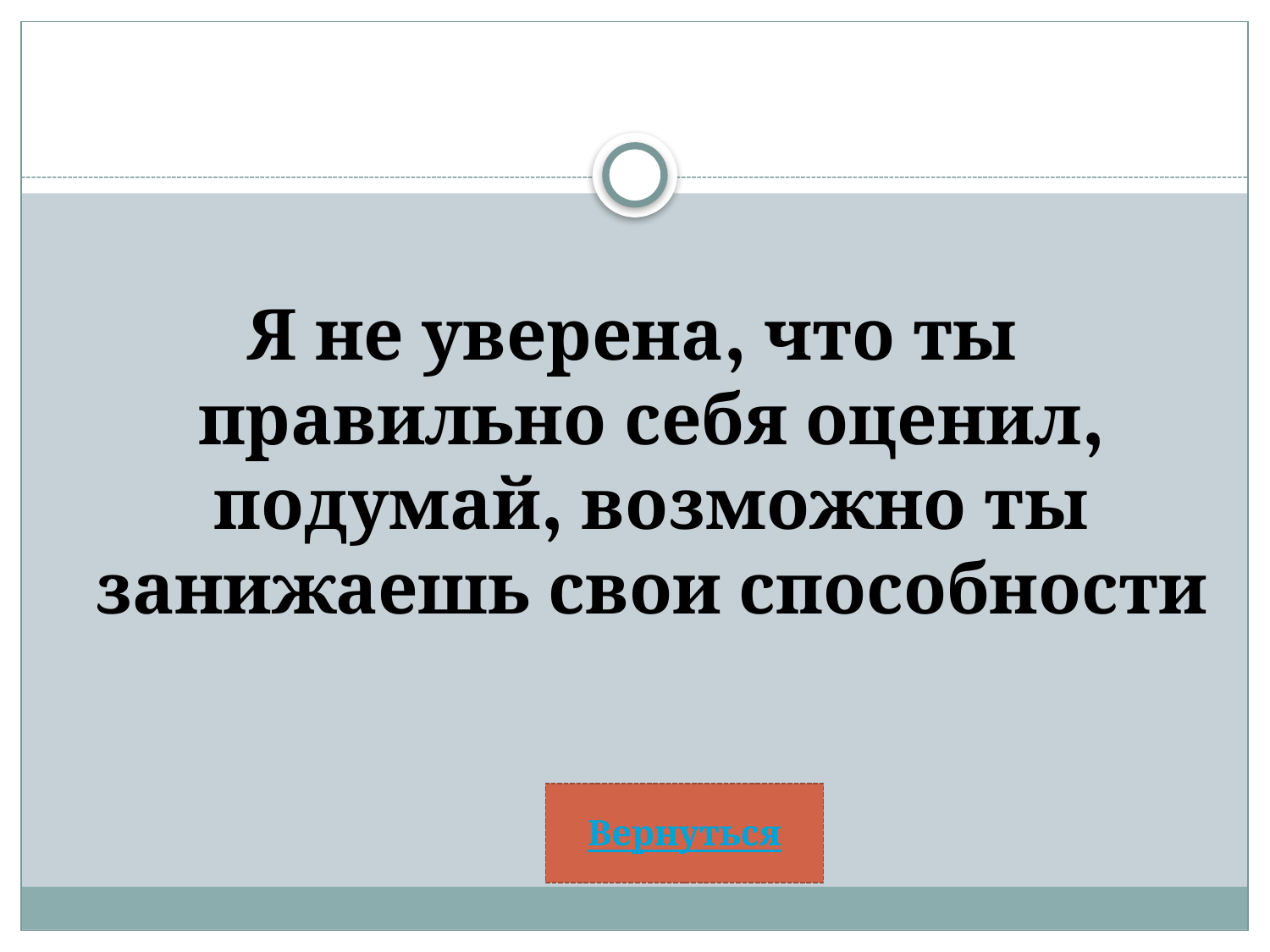

#

Я не уверена, что ты правильно себя оценил, подумай, возможно ты занижаешь свои способности
Вернуться